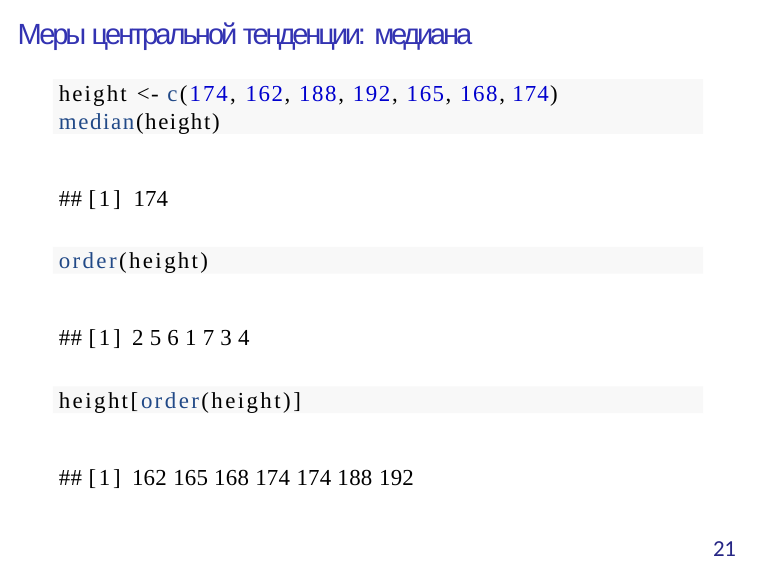

# Меры центральной тенденции: медиана
height <- c(174, 162, 188, 192, 165, 168, 174)
median(height)
## [1] 174
order(height)
## [1] 2 5 6 1 7 3 4
height[order(height)]
## [1] 162 165 168 174 174 188 192
21